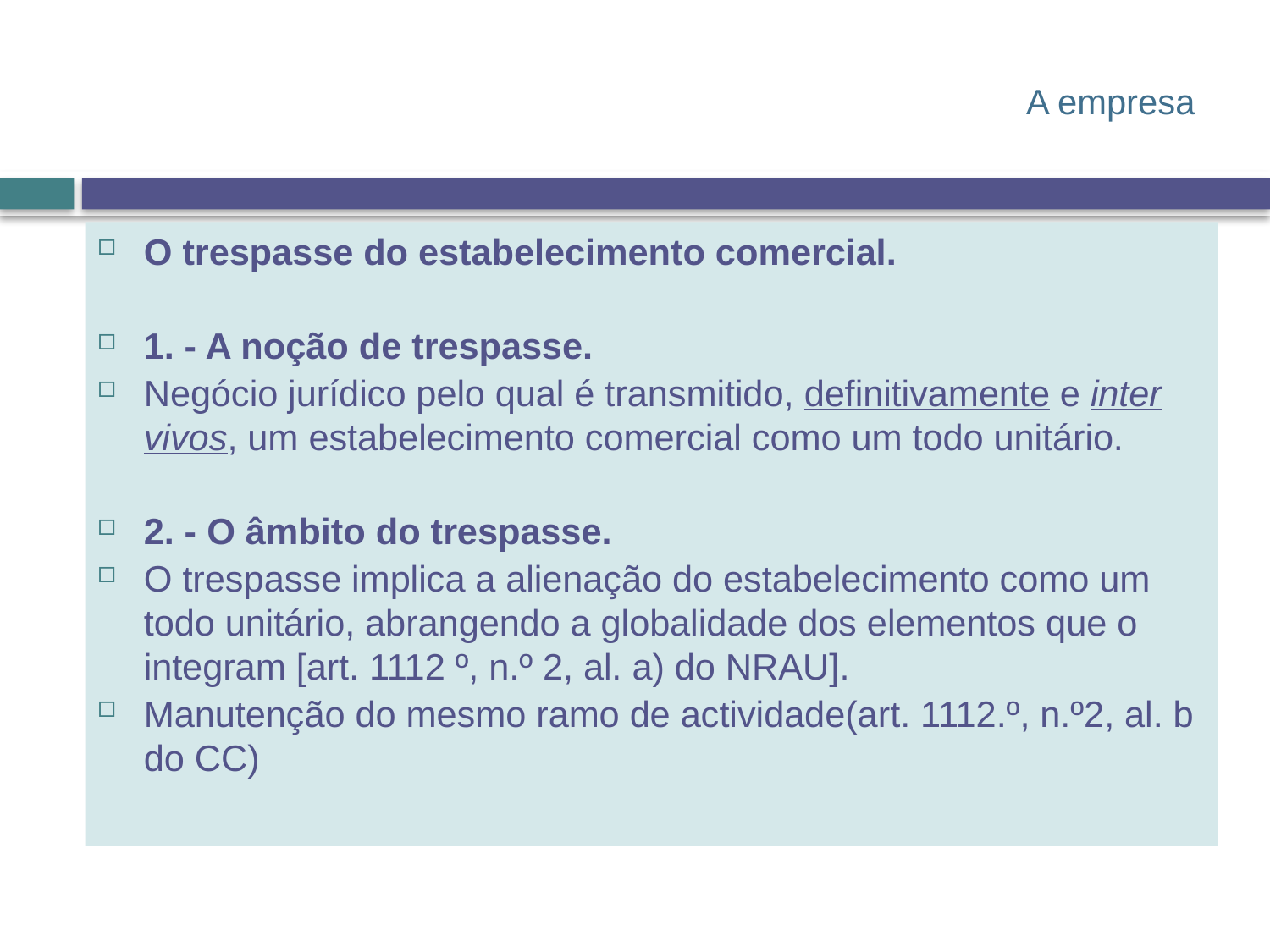

# A empresa
O trespasse do estabelecimento comercial.

1. - A noção de trespasse.
Negócio jurídico pelo qual é transmitido, definitivamente e inter vivos, um estabelecimento comercial como um todo unitário.

2. - O âmbito do trespasse.
O trespasse implica a alienação do estabelecimento como um todo unitário, abrangendo a globalidade dos elementos que o integram [art. 1112 º, n.º 2, al. a) do NRAU].
Manutenção do mesmo ramo de actividade(art. 1112.º, n.º2, al. b do CC)